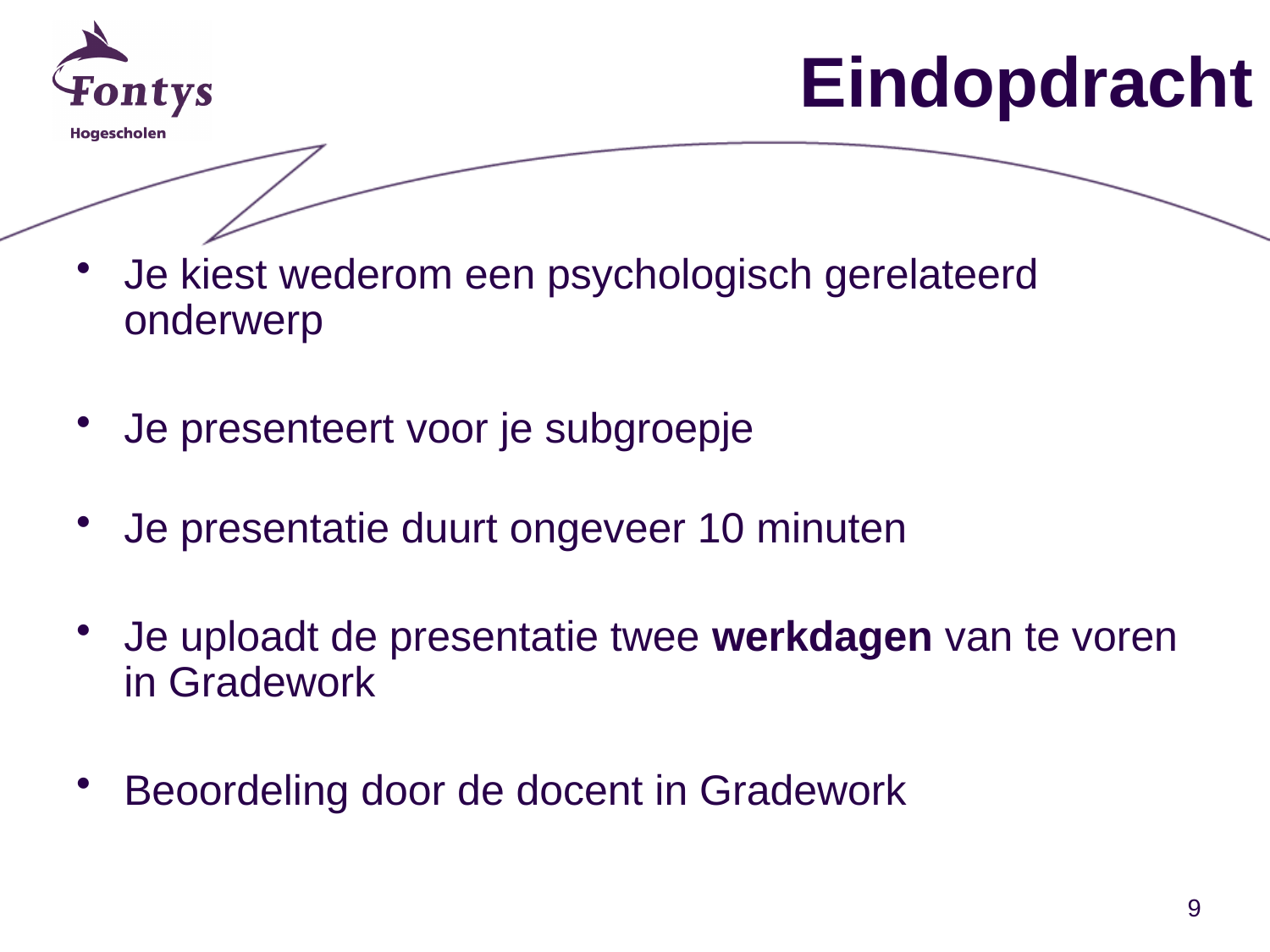

# Eindopdracht
Je kiest wederom een psychologisch gerelateerd onderwerp

Je presenteert voor je subgroepje
Je presentatie duurt ongeveer 10 minuten

Je uploadt de presentatie twee werkdagen van te voren in Gradework

Beoordeling door de docent in Gradework